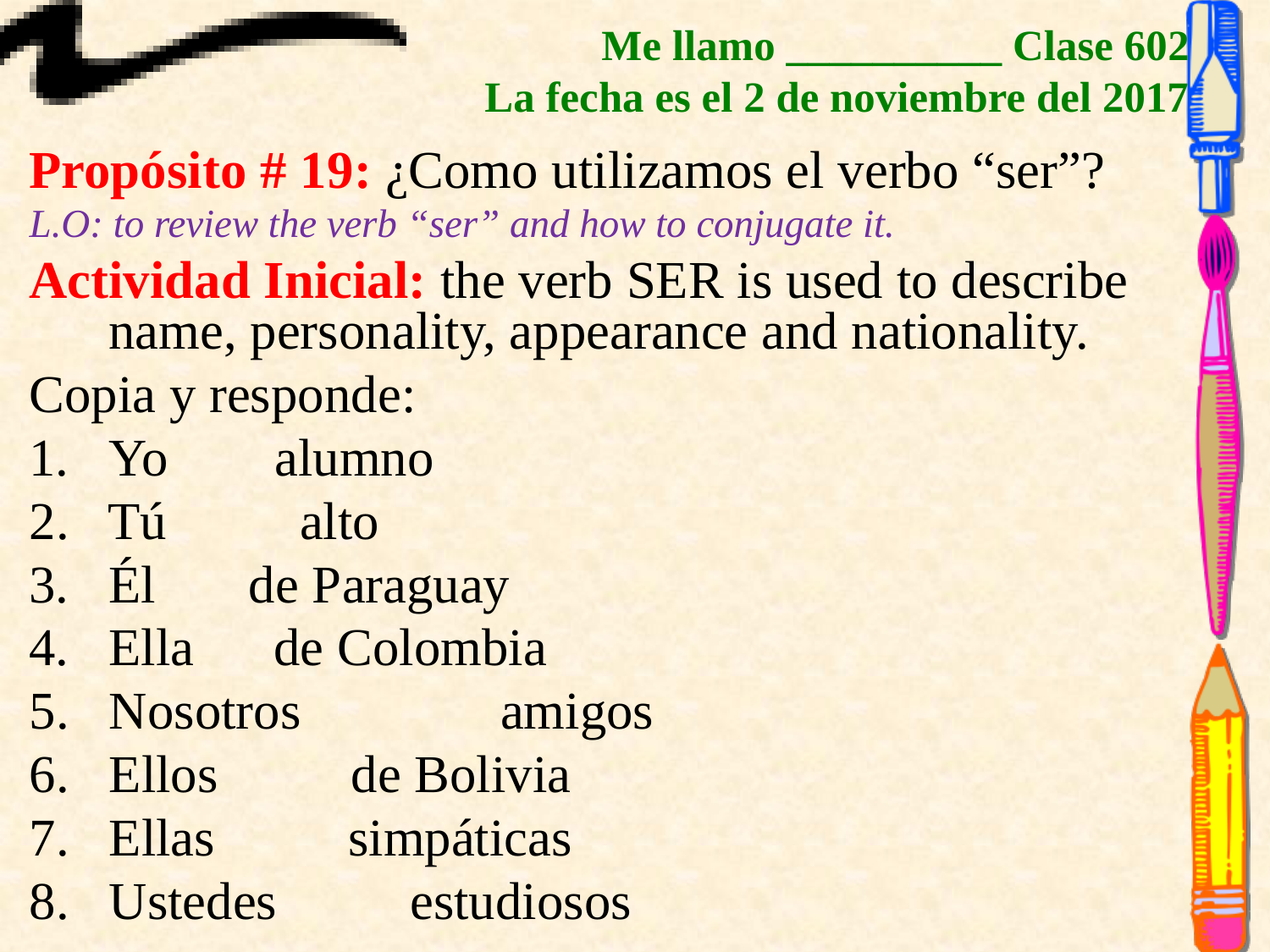

# Me llamo __________ Clase 602 La fecha es el 2 de noviembre del 2017
Propósito # 19: ¿Como utilizamos el verbo “ser”?
L.O: to review the verb “ser” and how to conjugate it.
Actividad Inicial: the verb SER is used to describe name, personality, appearance and nationality.
Copia y responde:
Yo        alumno
2.   Tú          alto
Él       de Paraguay
Ella      de Colombia
5.   Nosotros               amigos
6.   Ellos          de Bolivia
7.   Ellas          simpáticas
8.   Ustedes          estudiosos